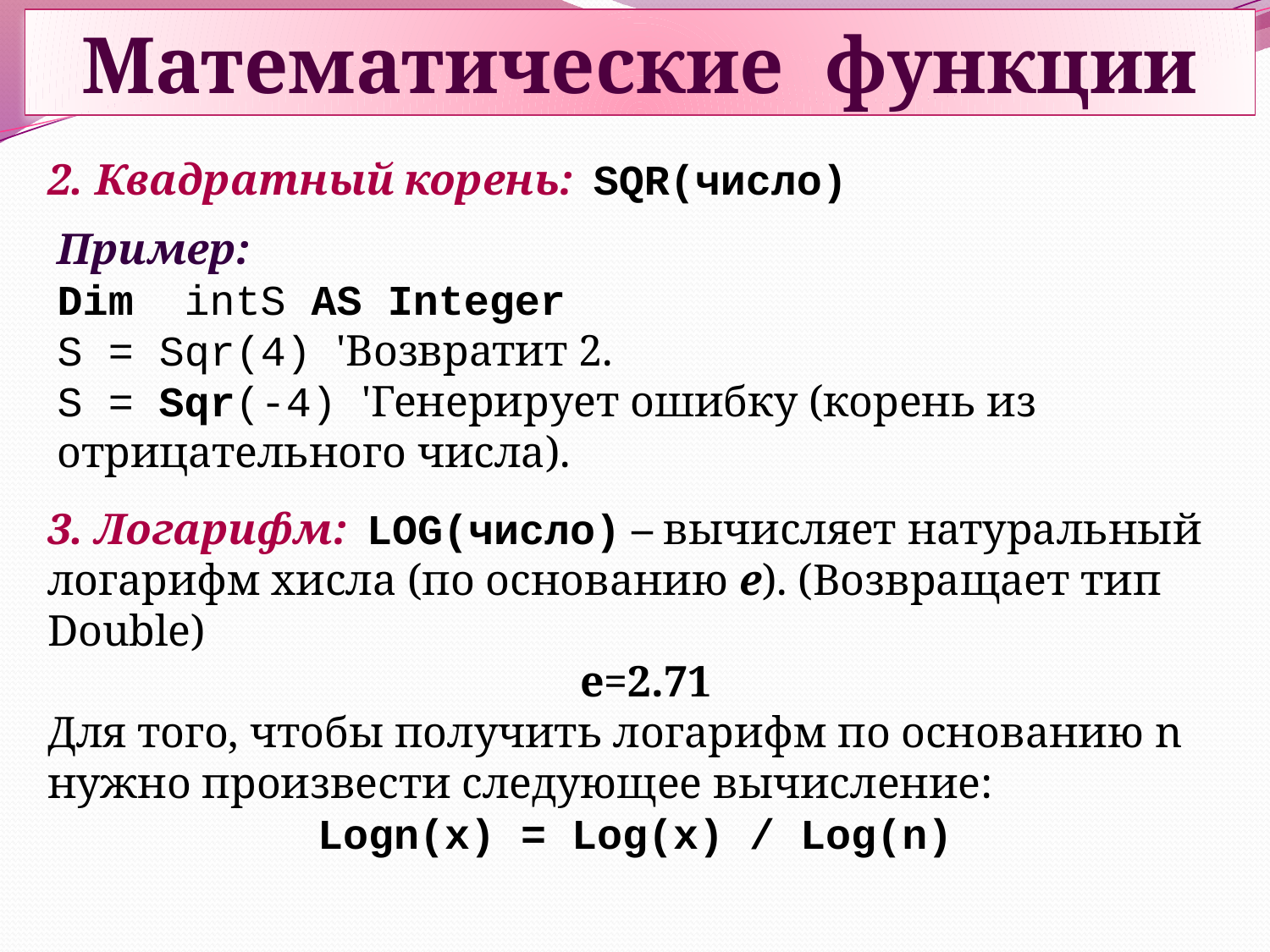

Математические  функции
2. Квадратный корень:  SQR(число)
Пример:
Dim  intS AS Integer
S = Sqr(4) 'Возвратит 2.
S = Sqr(-4) 'Генерирует ошибку (корень из отрицательного числа).
3. Логарифм:  LOG(число) – вычисляет натуральный логарифм xисла (по основанию e). (Возвращает тип Double)
  е=2.71
Для того, чтобы получить логарифм по основанию n нужно произвести следующее вычисление:
Logn(x) = Log(x) / Log(n)